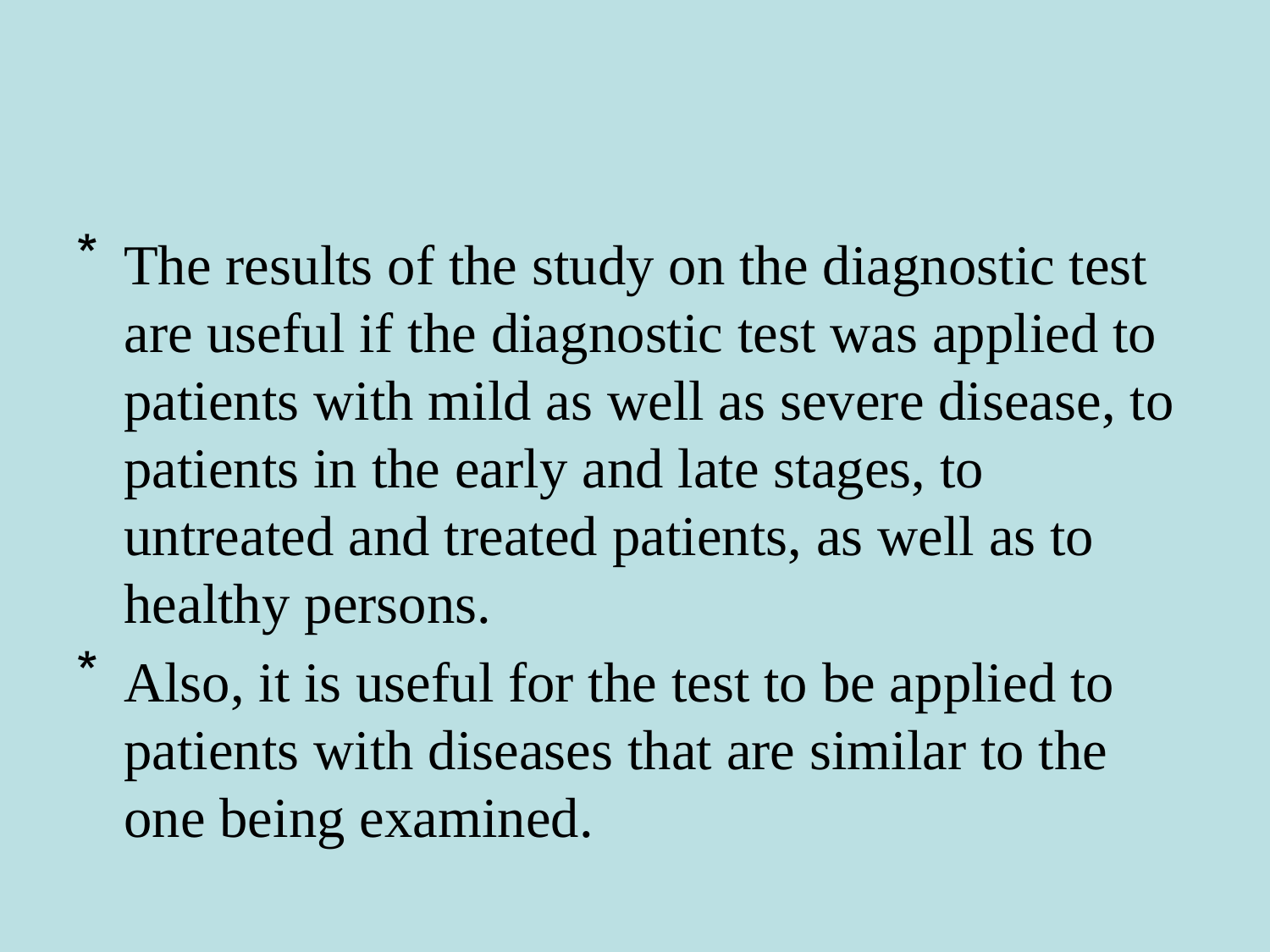

The results of the study on the diagnostic test are useful if the diagnostic test was applied to patients with mild as well as severe disease, to patients in the early and late stages, to untreated and treated patients, as well as to healthy persons.
Also, it is useful for the test to be applied to patients with diseases that are similar to the one being examined.